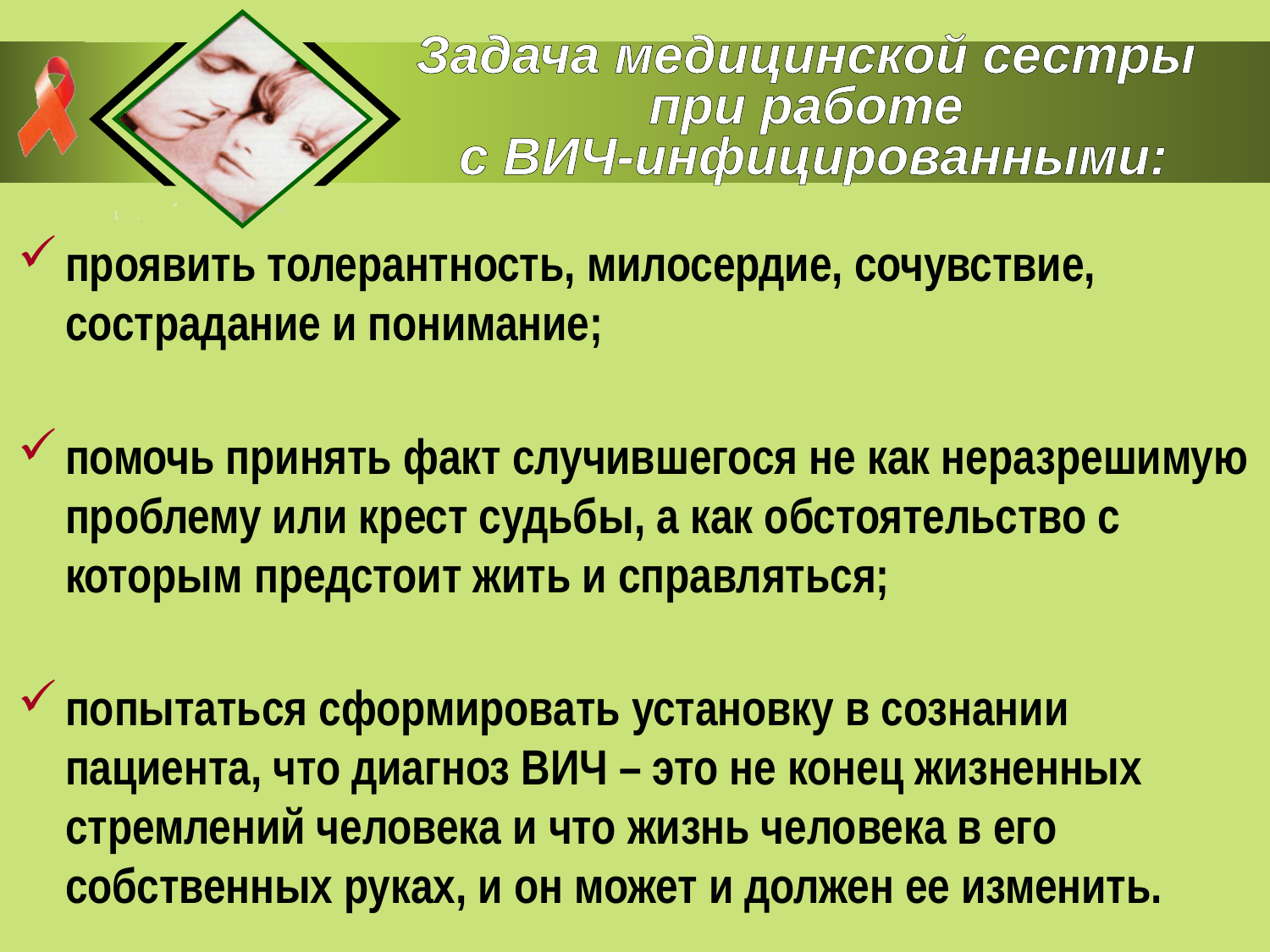

Задача медицинской сестры
при работе
с ВИЧ-инфицированными:
проявить толерантность, милосердие, сочувствие, сострадание и понимание;
помочь принять факт случившегося не как неразрешимую проблему или крест судьбы, а как обстоятельство с которым предстоит жить и справляться;
попытаться сформировать установку в сознании пациента, что диагноз ВИЧ – это не конец жизненных стремлений человека и что жизнь человека в его собственных руках, и он может и должен ее изменить.